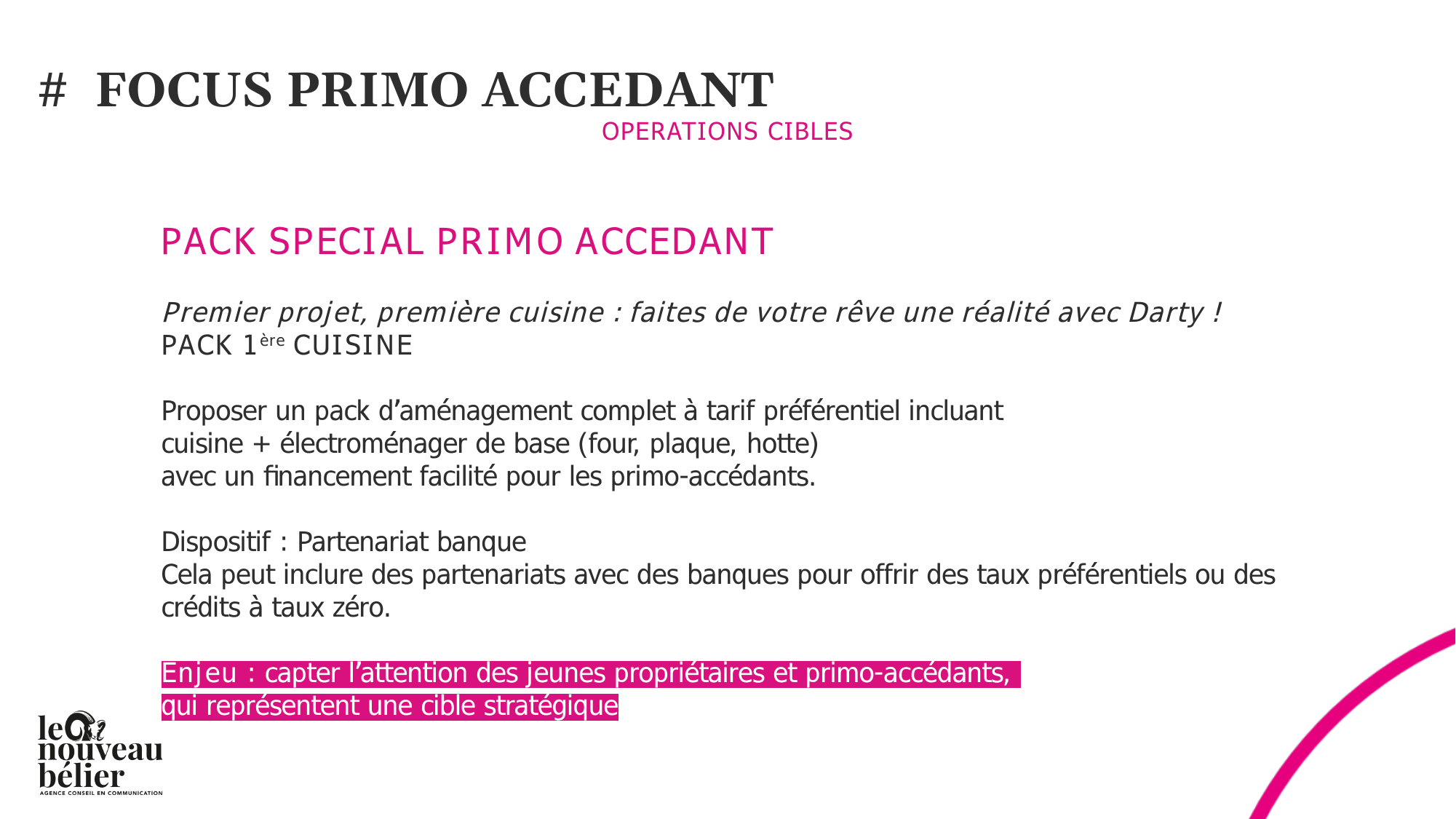

# #  FOCUS PRIMO ACCEDANT
OPERATIONS CIBLES
PACK SPECIAL PRIMO ACCEDANT

Premier projet, première cuisine : faites de votre rêve une réalité avec Darty !
PACK 1ère CUISINE
Proposer un pack d’aménagement complet à tarif préférentiel incluant
cuisine + électroménager de base (four, plaque, hotte)
avec un financement facilité pour les primo-accédants.

Dispositif : Partenariat banque
Cela peut inclure des partenariats avec des banques pour offrir des taux préférentiels ou des crédits à taux zéro.

Enjeu : capter l’attention des jeunes propriétaires et primo-accédants,
qui représentent une cible stratégique